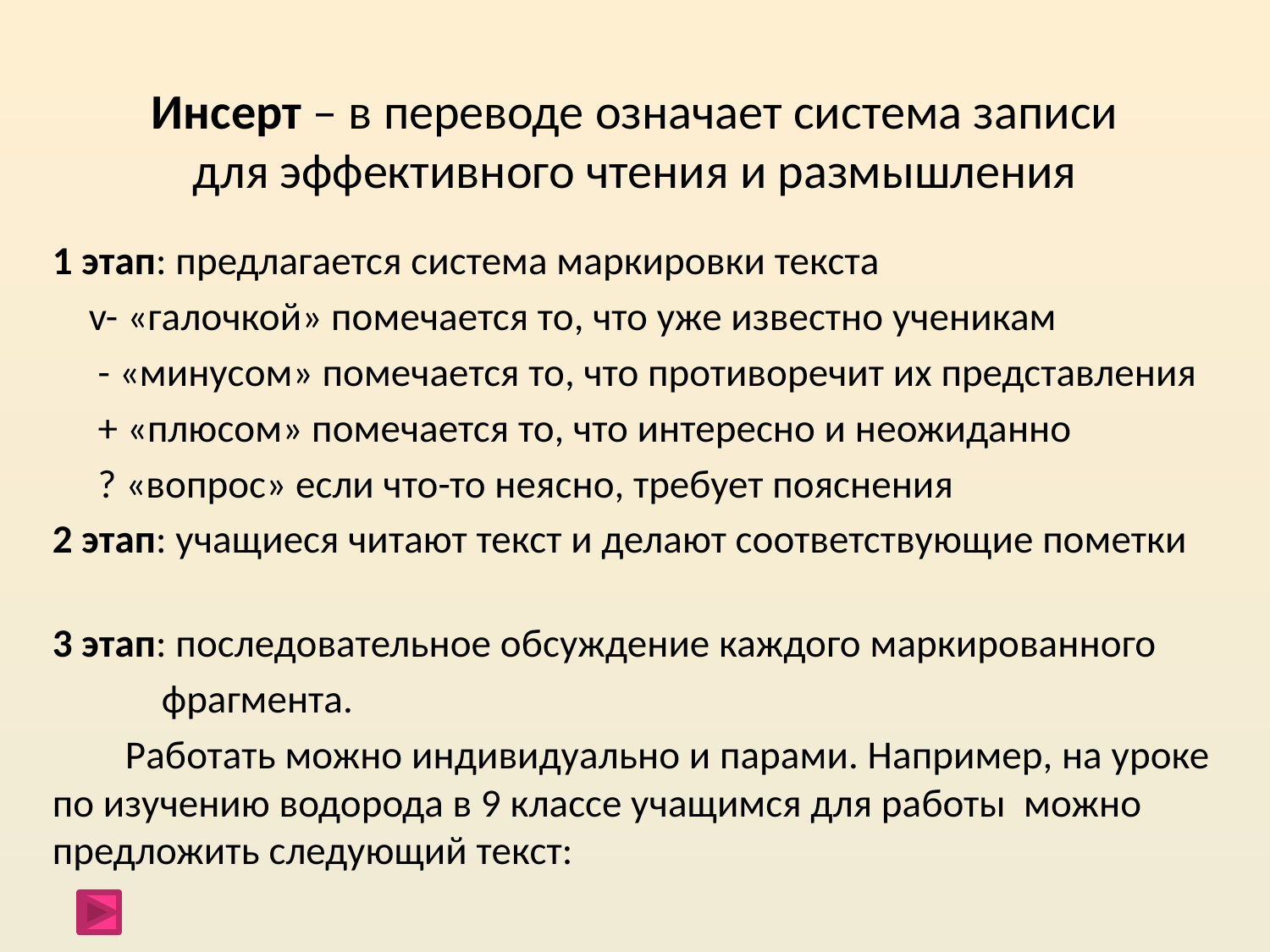

# Инсерт – в переводе означает система записи для эффективного чтения и размышления
1 этап: предлагается система маркировки текста
    v- «галочкой» помечается то, что уже известно ученикам
     - «минусом» помечается то, что противоречит их представления
     + «плюсом» помечается то, что интересно и неожиданно
     ? «вопрос» если что-то неясно, требует пояснения
2 этап: учащиеся читают текст и делают соответствующие пометки
3 этап: последовательное обсуждение каждого маркированного
            фрагмента.
        Работать можно индивидуально и парами. Например, на уроке по изучению водорода в 9 классе учащимся для работы  можно предложить следующий текст: